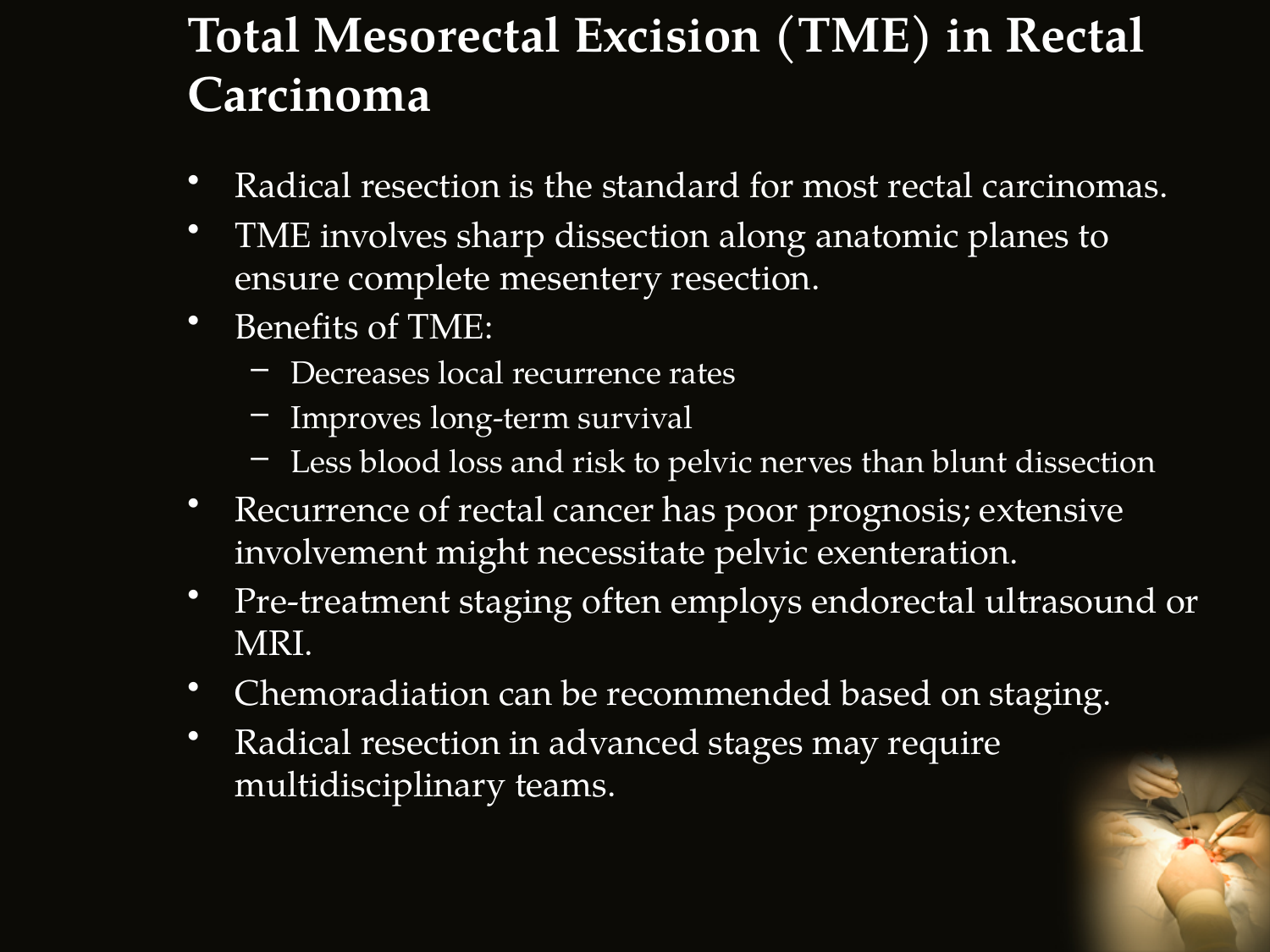

# Total Mesorectal Excision (TME) in Rectal Carcinoma
Radical resection is the standard for most rectal carcinomas.
TME involves sharp dissection along anatomic planes to ensure complete mesentery resection.
Benefits of TME:
Decreases local recurrence rates
Improves long-term survival
Less blood loss and risk to pelvic nerves than blunt dissection
Recurrence of rectal cancer has poor prognosis; extensive involvement might necessitate pelvic exenteration.
Pre-treatment staging often employs endorectal ultrasound or MRI.
Chemoradiation can be recommended based on staging.
Radical resection in advanced stages may require multidisciplinary teams.